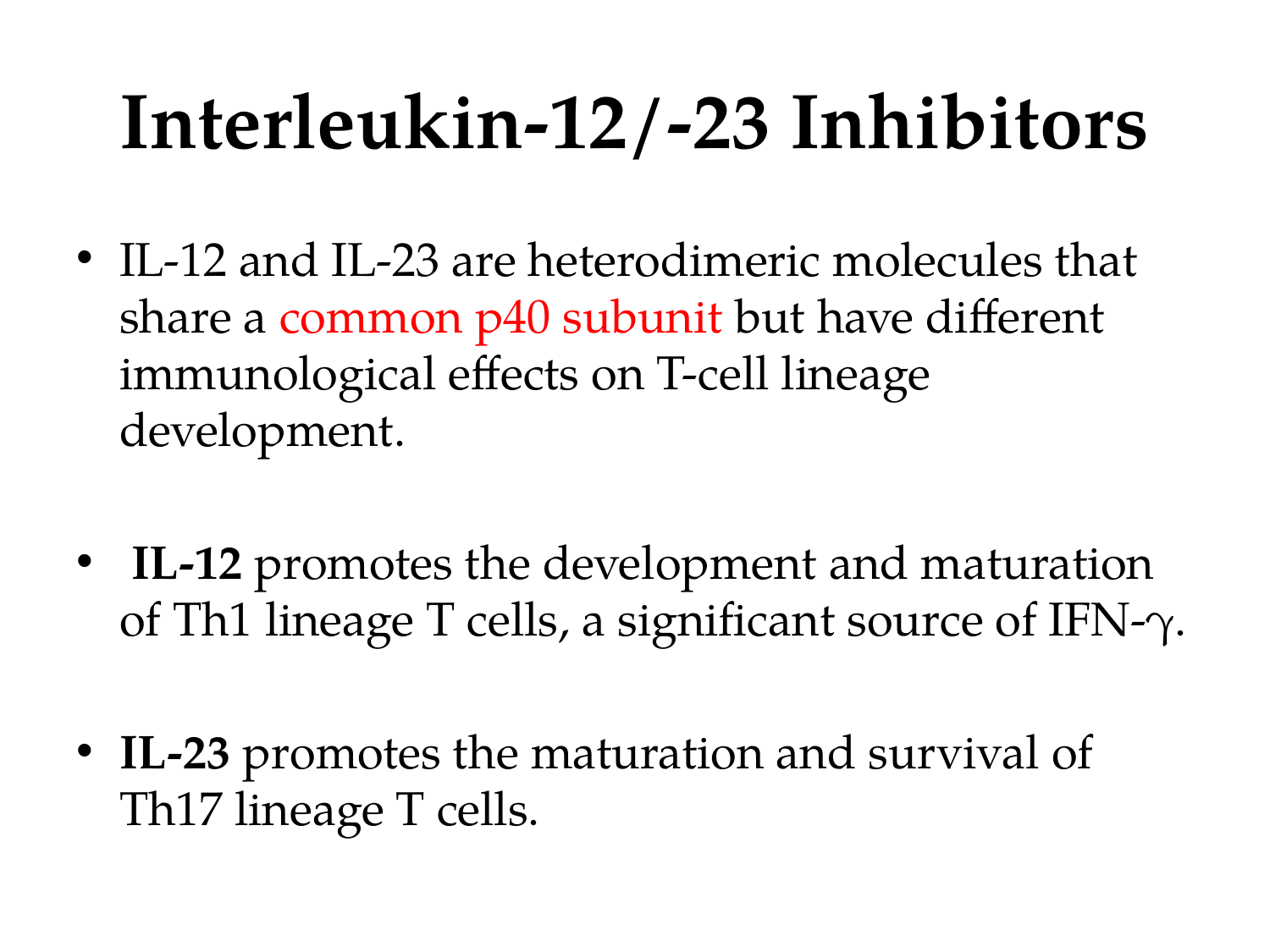

# Interleukin-12/-23 Inhibitors
IL-12 and IL-23 are heterodimeric molecules that share a common p40 subunit but have different immunological effects on T-cell lineage development.

 IL-12 promotes the development and maturation of Th1 lineage T cells, a significant source of IFN-γ.

IL-23 promotes the maturation and survival of Th17 lineage T cells.